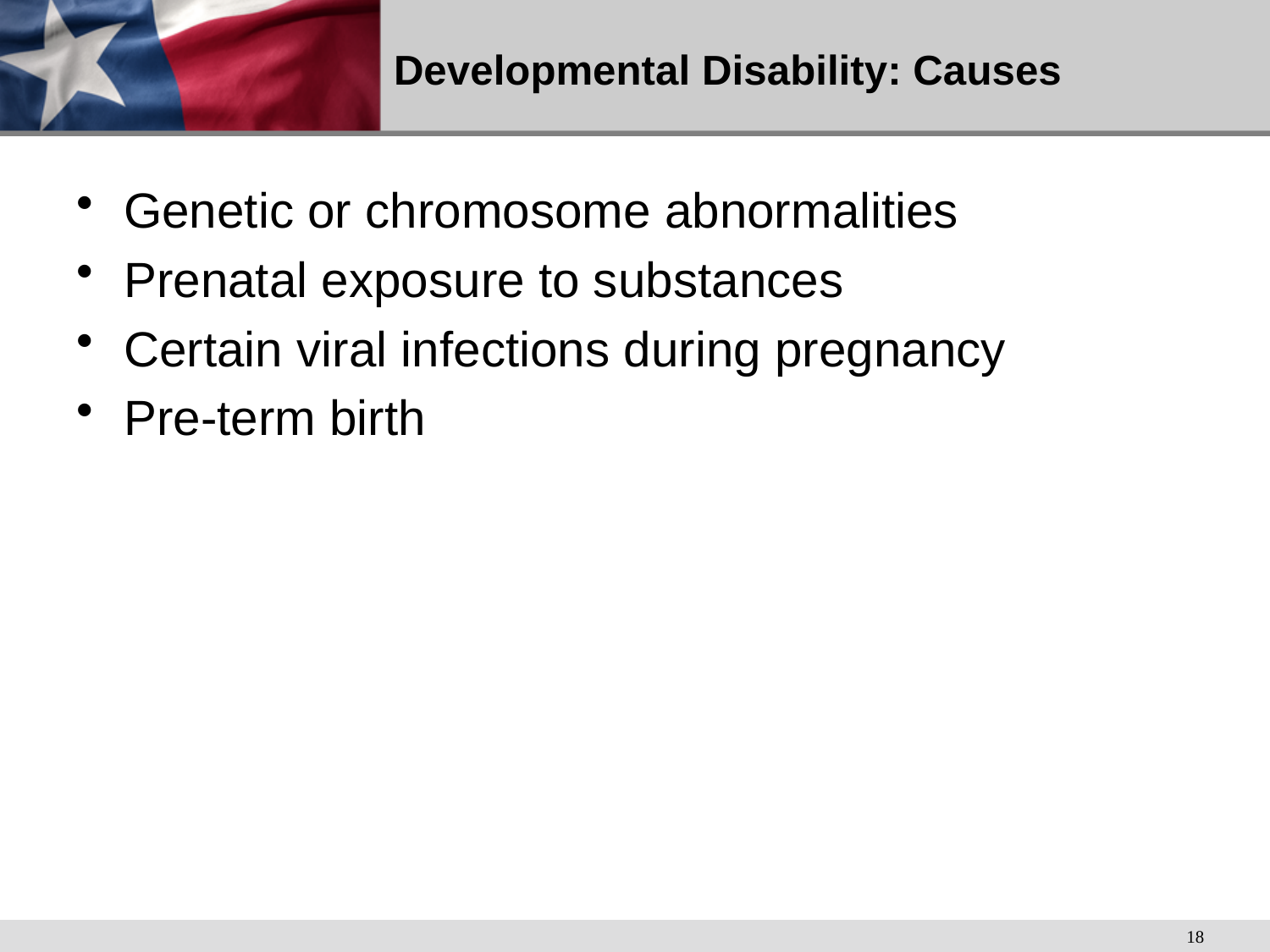

# Developmental Disability: Causes
Genetic or chromosome abnormalities
Prenatal exposure to substances
Certain viral infections during pregnancy
Pre-term birth
18